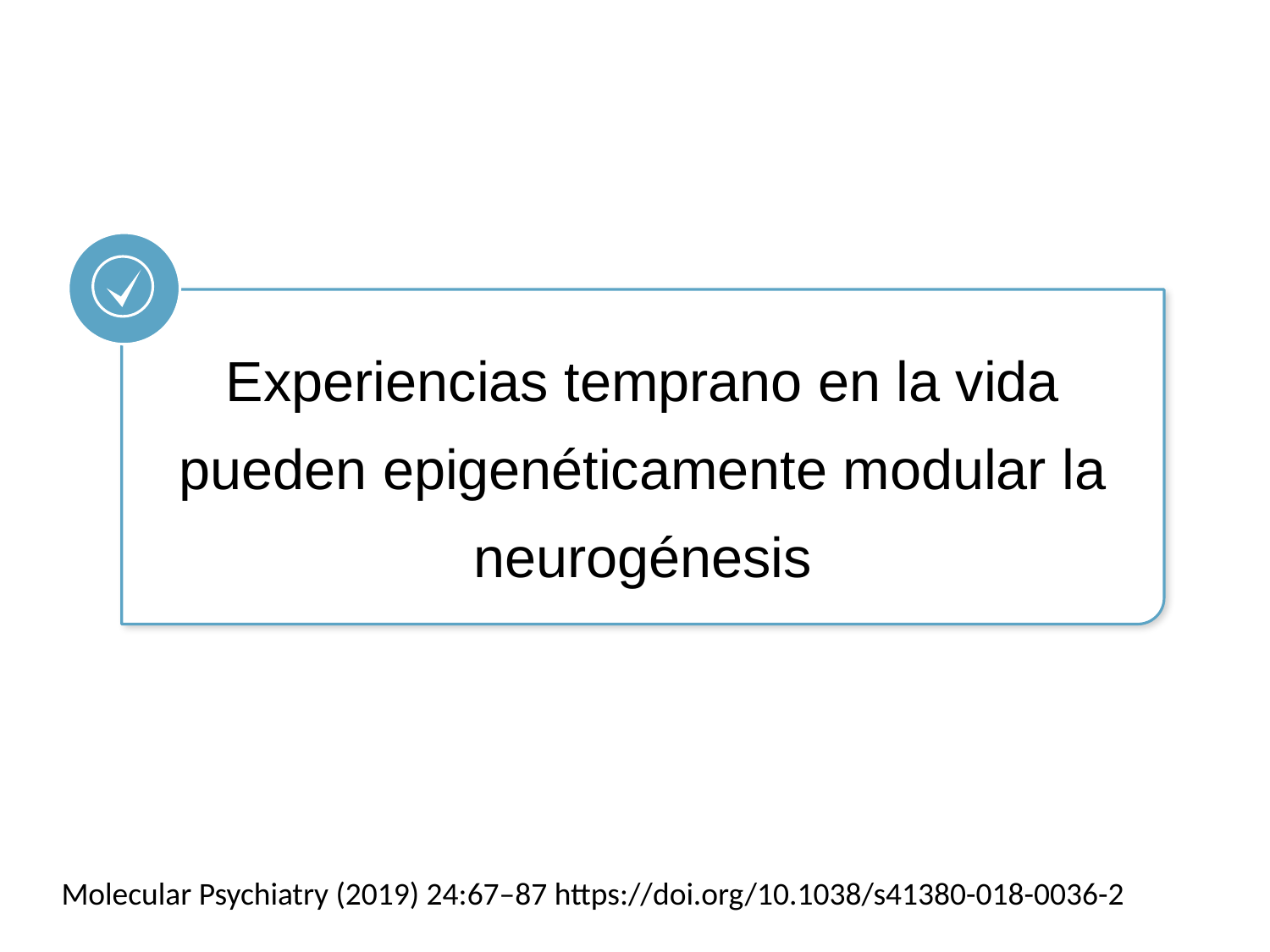

Experiencias temprano en la vida pueden epigenéticamente modular la neurogénesis
Molecular Psychiatry (2019) 24:67–87 https://doi.org/10.1038/s41380-018-0036-2